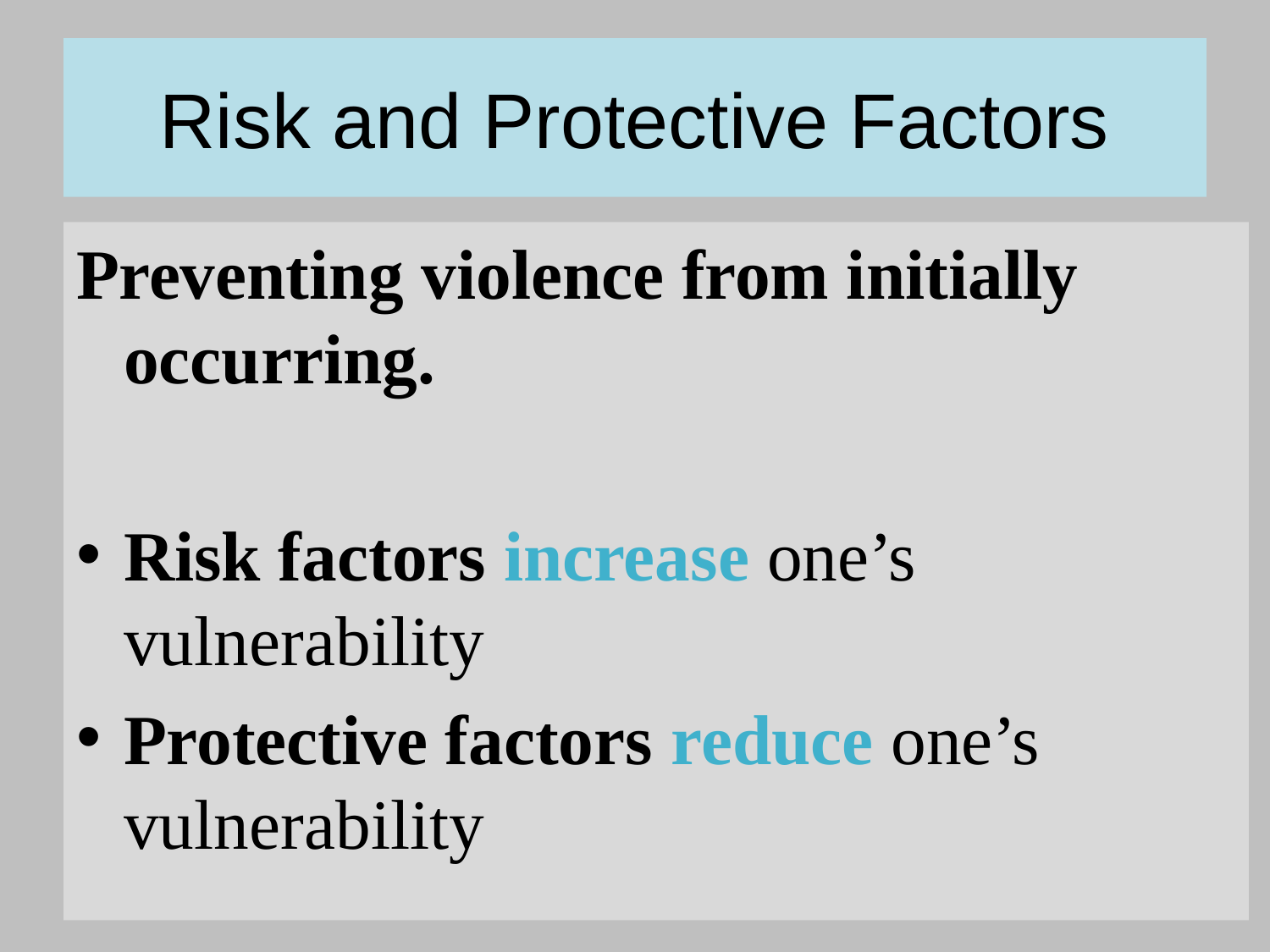

# Risk and Protective Factors
Preventing violence from initially occurring.

Risk factors increase one’s vulnerability
Protective factors reduce one’s vulnerability

Promote behaviors you want others to adopt.